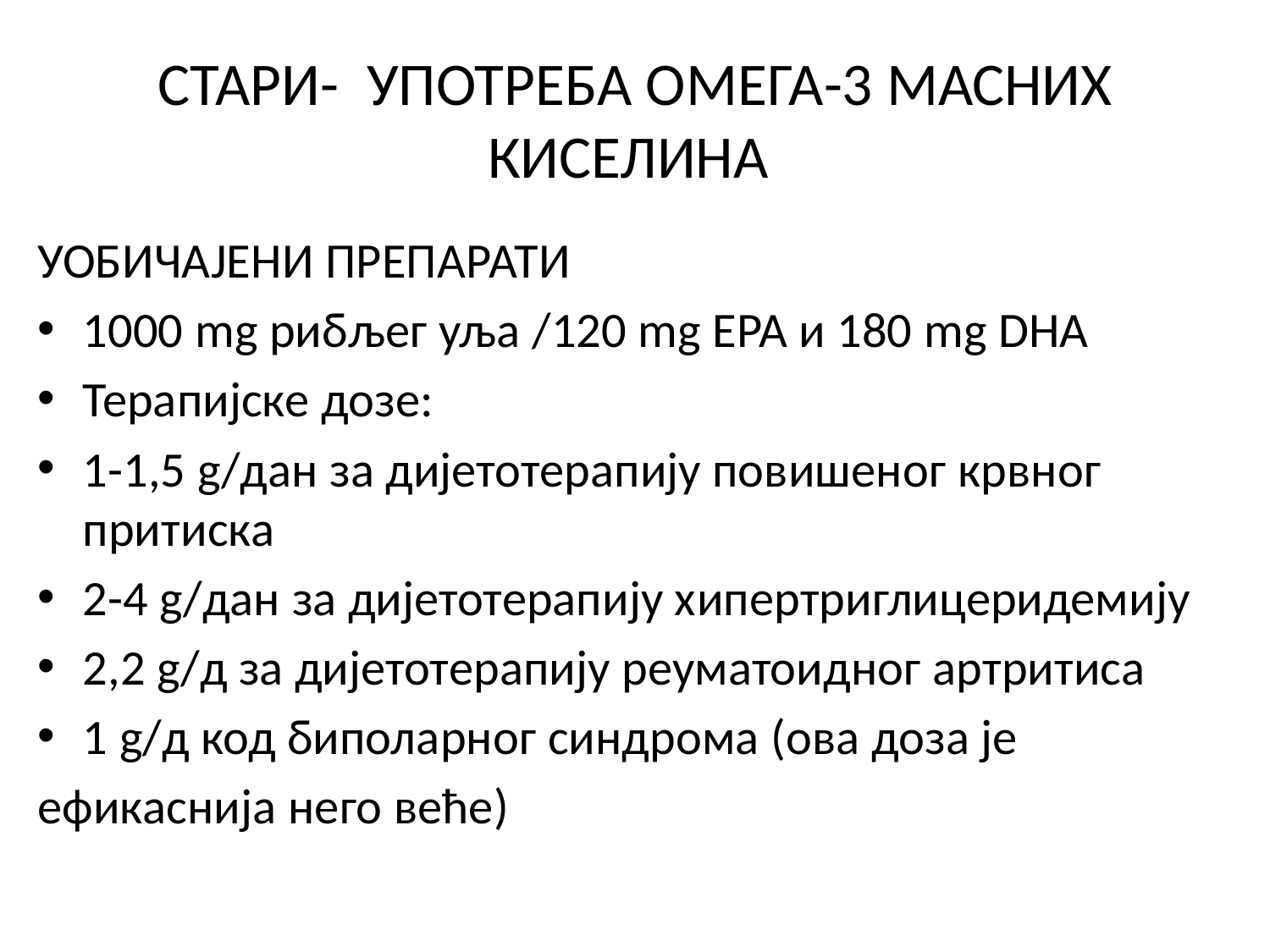

# СТАРИ-  УПОТРЕБА ОМЕГА-3 МАСНИХ КИСЕЛИНА
УОБИЧАЈЕНИ ПРЕПАРАТИ
1000 mg рибљег уља /120 mg ЕPA и 180 mg DHА
Терапијске дозе:
1-1,5 g/дан за дијетотерапију повишеног крвног притиска
2-4 g/дан за дијетотерапију хипертриглицеридемију
2,2 g/д за дијетотерапију реуматоидног артритиса
1 g/д код биполарног синдрома (ова доза је
ефикаснија него веће)